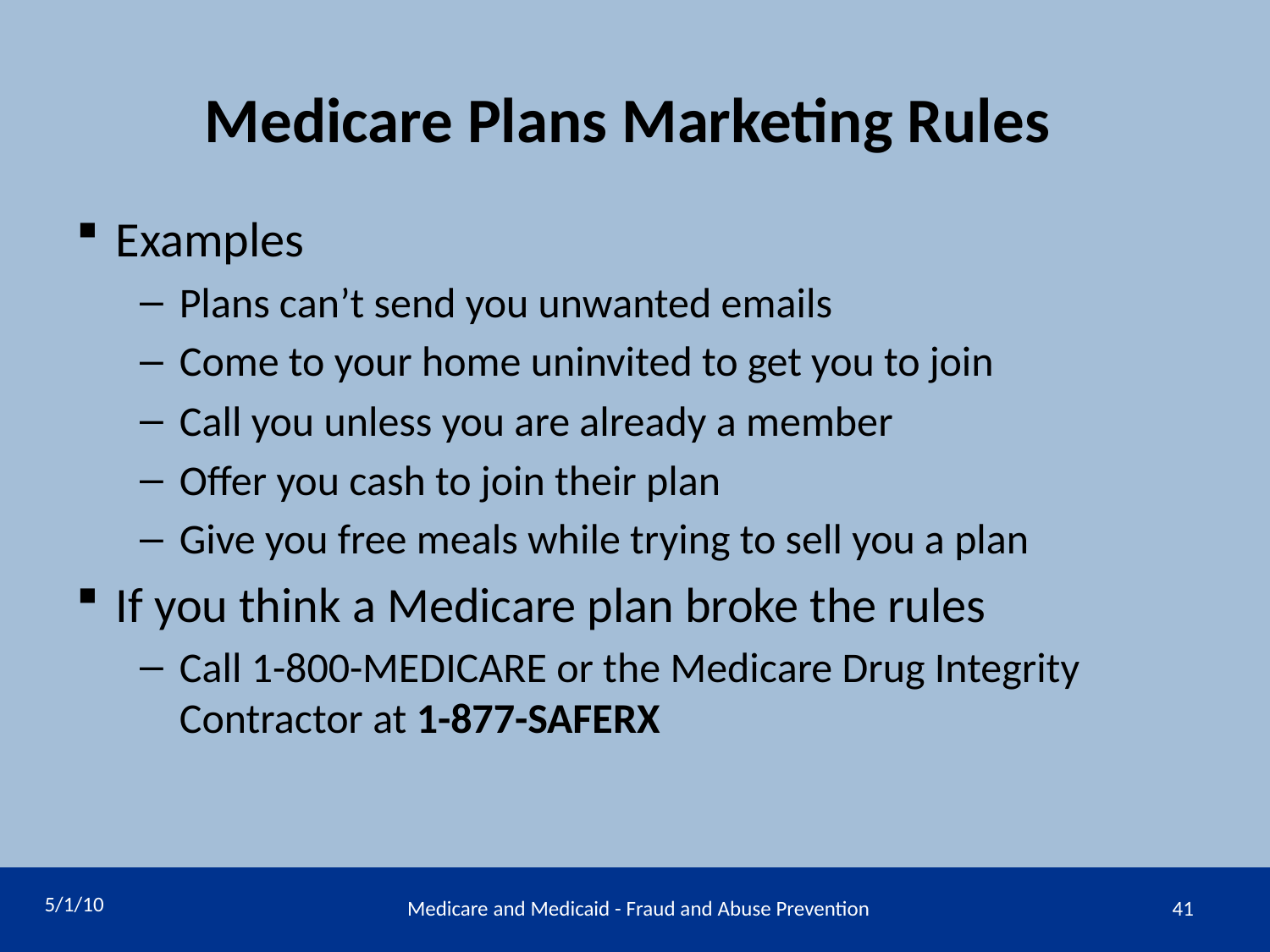

# Medicare Plans Marketing Rules
Examples
Plans can’t send you unwanted emails
Come to your home uninvited to get you to join
Call you unless you are already a member
Offer you cash to join their plan
Give you free meals while trying to sell you a plan
If you think a Medicare plan broke the rules
Call 1-800-MEDICARE or the Medicare Drug Integrity Contractor at 1-877-SAFERX
5/1/10
Medicare and Medicaid - Fraud and Abuse Prevention
41